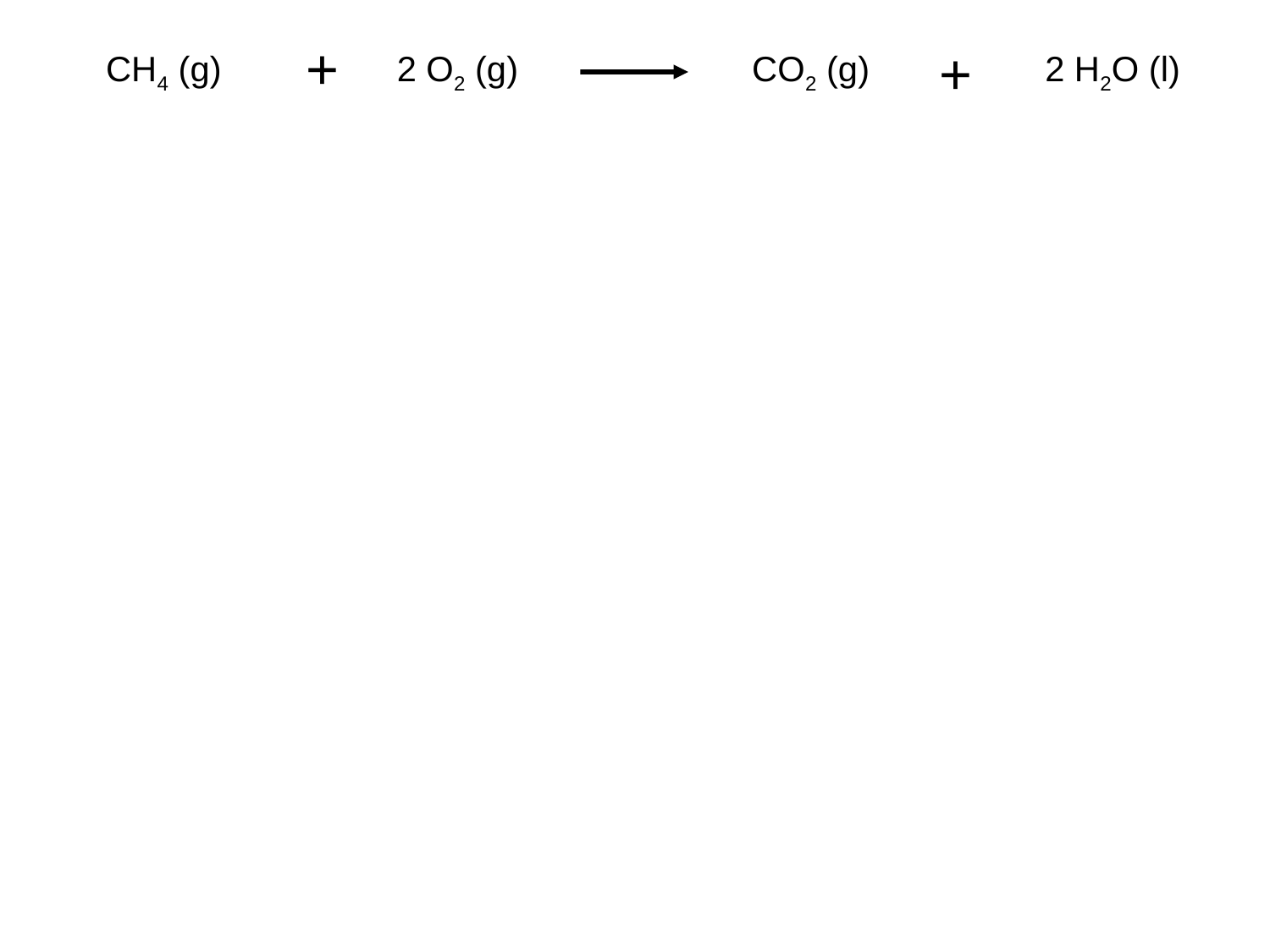

+
+
   CH4 (g)                  2 O2 (g)                        CO2 (g)                  2 H2O (l)